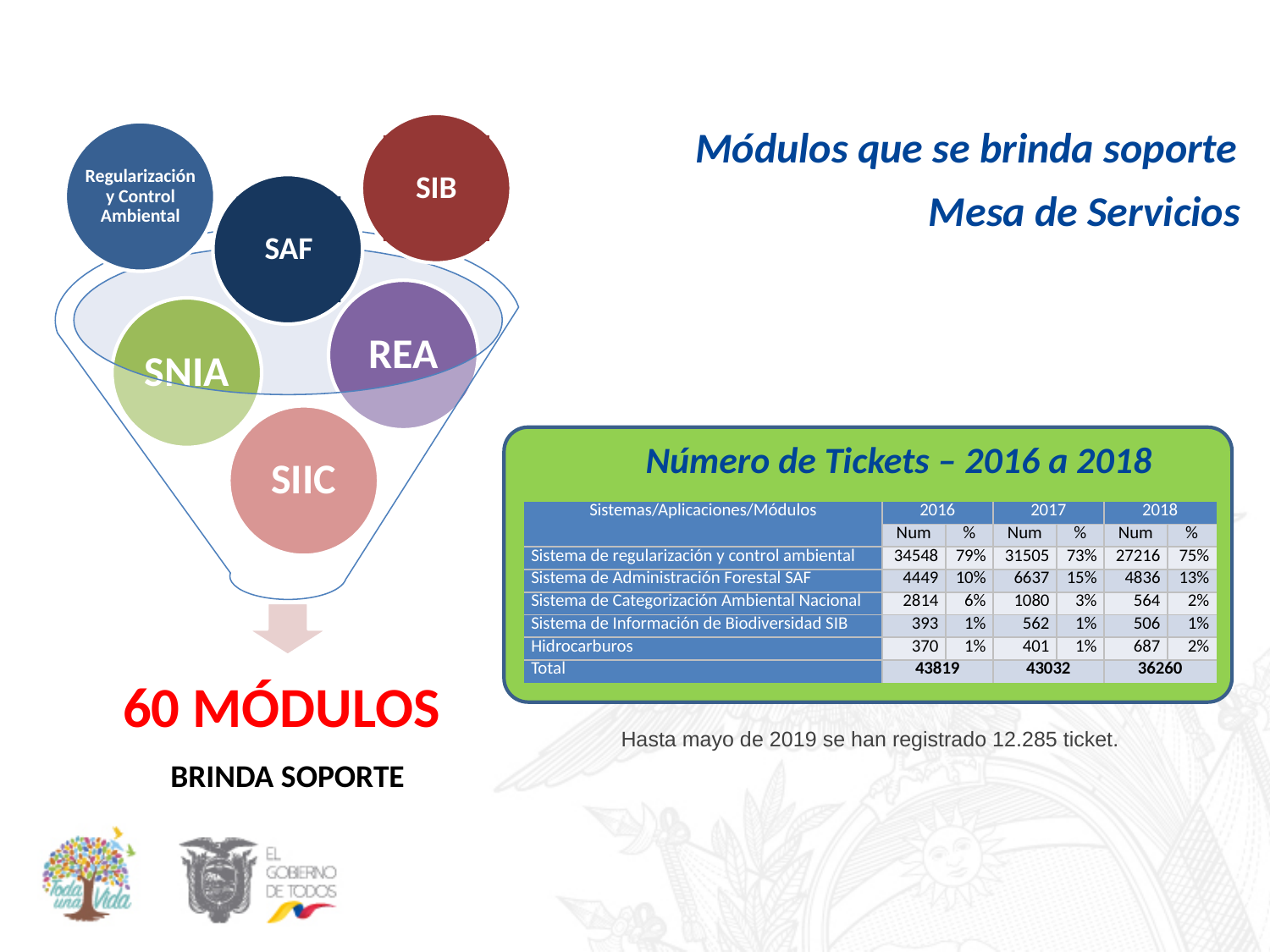

SIB
Módulos que se brinda soporte

Regularización y Control Ambiental

SAF
Mesa de Servicios
60 MÓDULOS
SIIC
SNIA
REA

Número de Tickets – 2016 a 2018
| Sistemas/Aplicaciones/Módulos | 2016 |  | 2017 |  | 2018 |  |
| --- | --- | --- | --- | --- | --- | --- |
|  | Num | % | Num | % | Num | % |
| Sistema de regularización y control ambiental | 34548 | 79% | 31505 | 73% | 27216 | 75% |
| Sistema de Administración Forestal SAF | 4449 | 10% | 6637 | 15% | 4836 | 13% |
| Sistema de Categorización Ambiental Nacional | 2814 | 6% | 1080 | 3% | 564 | 2% |
| Sistema de Información de Biodiversidad SIB | 393 | 1% | 562 | 1% | 506 | 1% |
| Hidrocarburos | 370 | 1% | 401 | 1% | 687 | 2% |
| Total | 43819 |  | 43032 |  | 36260 |  |
Hasta mayo de 2019 se han registrado 12.285 ticket.
BRINDA SOPORTE